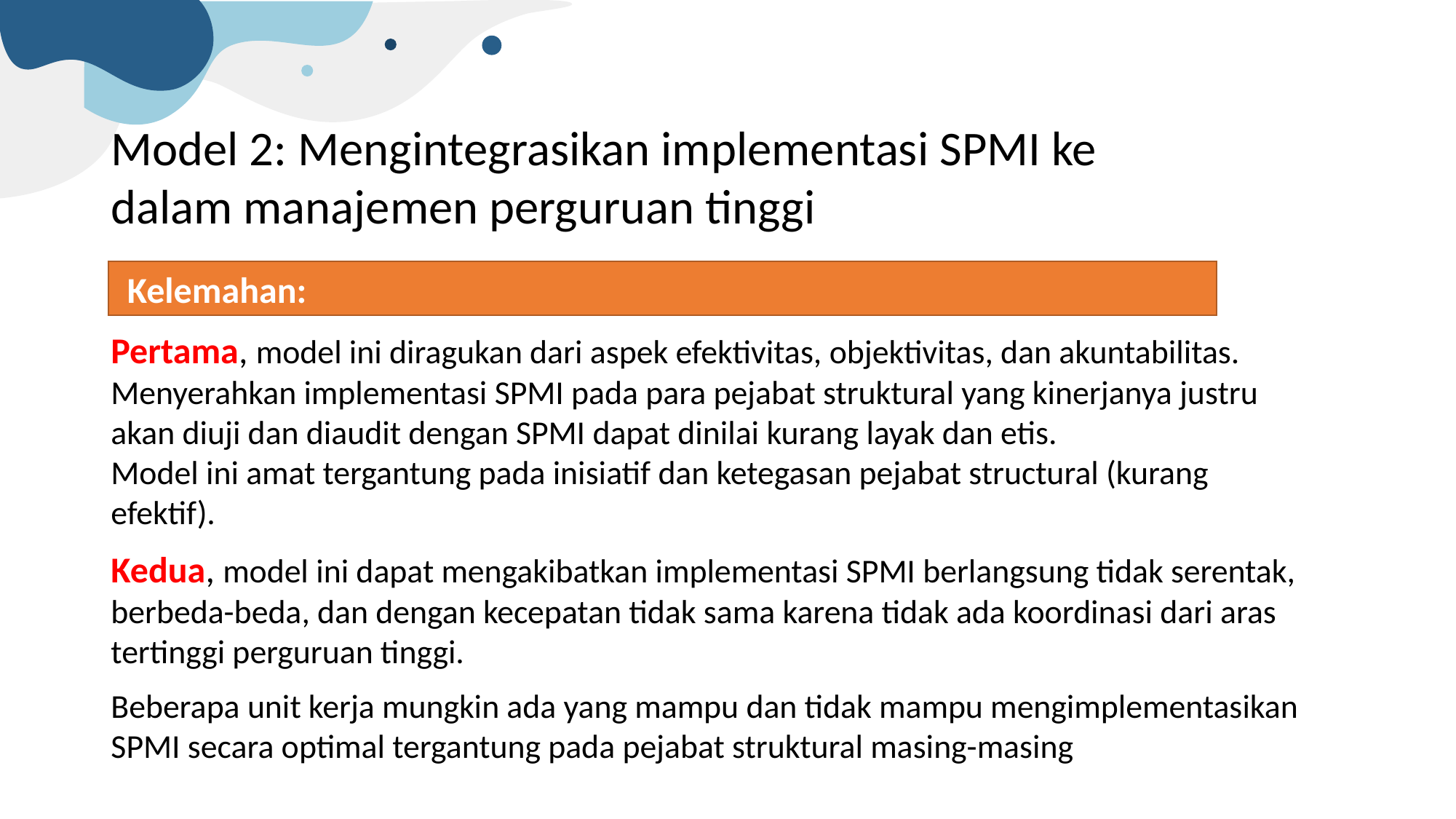

# Model 2: Mengintegrasikan implementasi SPMI ke dalam manajemen perguruan tinggi
 Kelemahan:
Pertama, model ini diragukan dari aspek efektivitas, objektivitas, dan akuntabilitas. Menyerahkan implementasi SPMI pada para pejabat struktural yang kinerjanya justru akan diuji dan diaudit dengan SPMI dapat dinilai kurang layak dan etis.
Model ini amat tergantung pada inisiatif dan ketegasan pejabat structural (kurang efektif).
Kedua, model ini dapat mengakibatkan implementasi SPMI berlangsung tidak serentak, berbeda-beda, dan dengan kecepatan tidak sama karena tidak ada koordinasi dari aras tertinggi perguruan tinggi.
Beberapa unit kerja mungkin ada yang mampu dan tidak mampu mengimplementasikan SPMI secara optimal tergantung pada pejabat struktural masing-masing